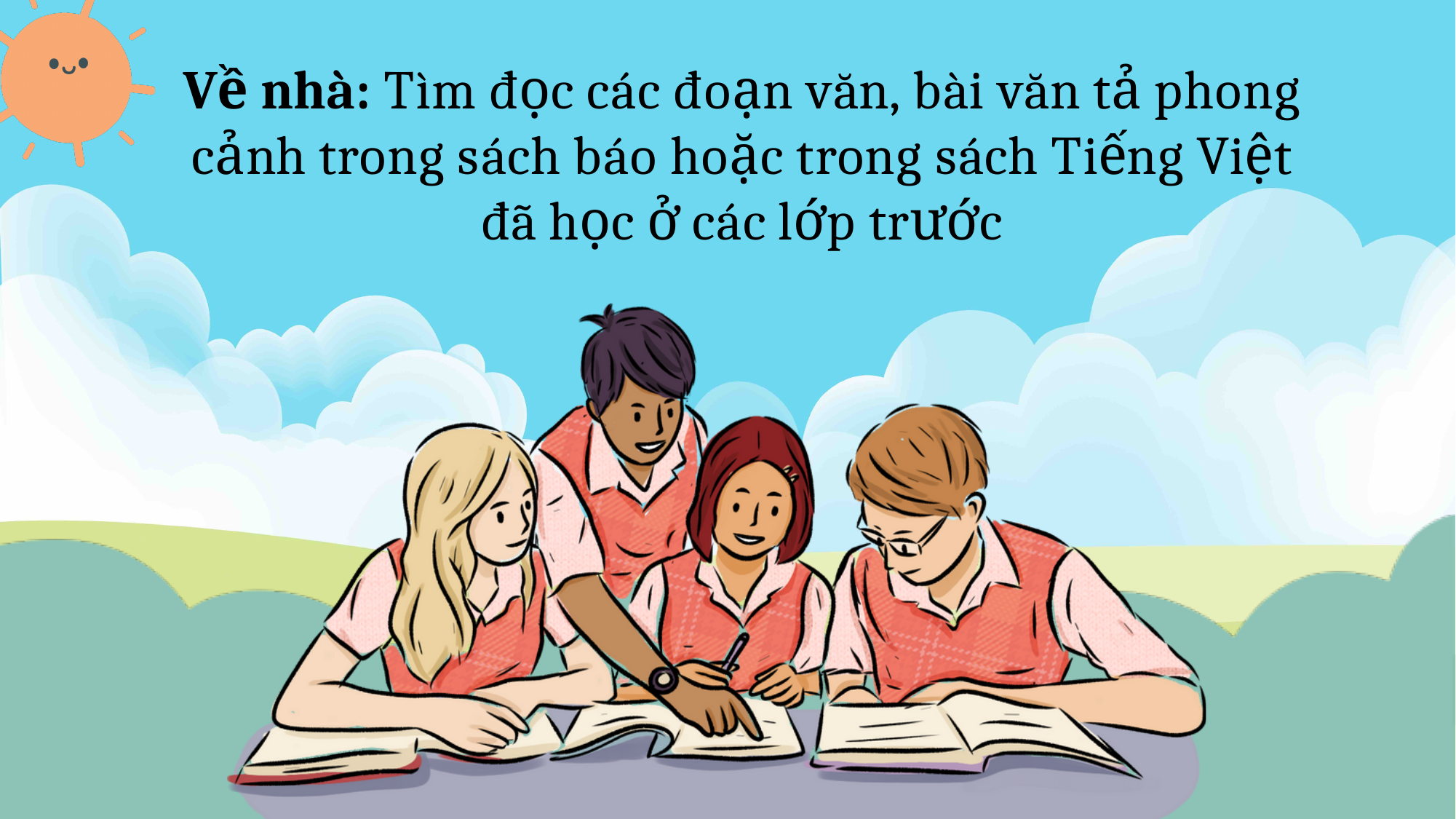

Về nhà: Tìm đọc các đoạn văn, bài văn tả phong cảnh trong sách báo hoặc trong sách Tiếng Việt đã học ở các lớp trước